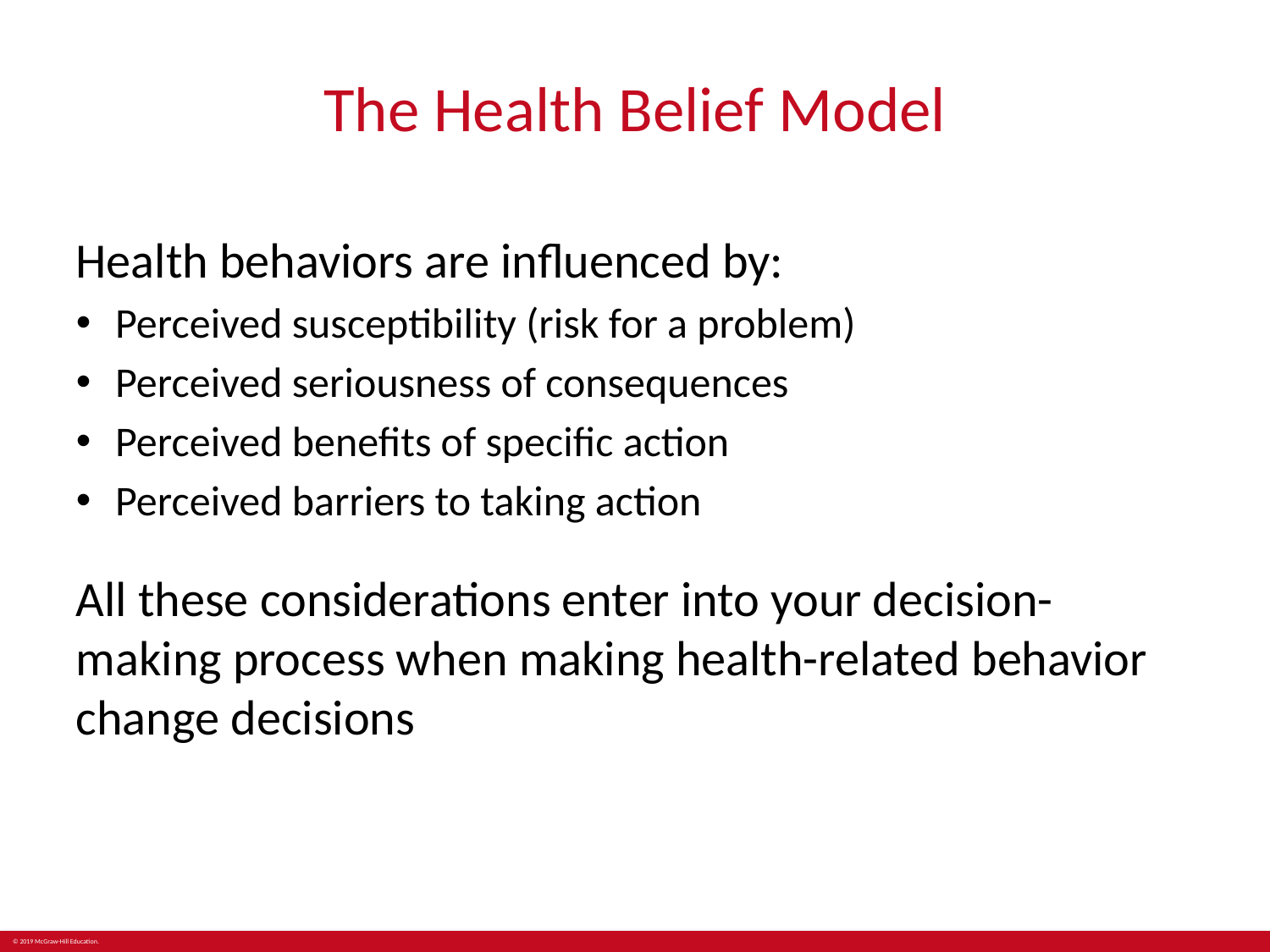

# The Health Belief Model
Health behaviors are influenced by:
Perceived susceptibility (risk for a problem)
Perceived seriousness of consequences
Perceived benefits of specific action
Perceived barriers to taking action
All these considerations enter into your decision-making process when making health-related behavior change decisions